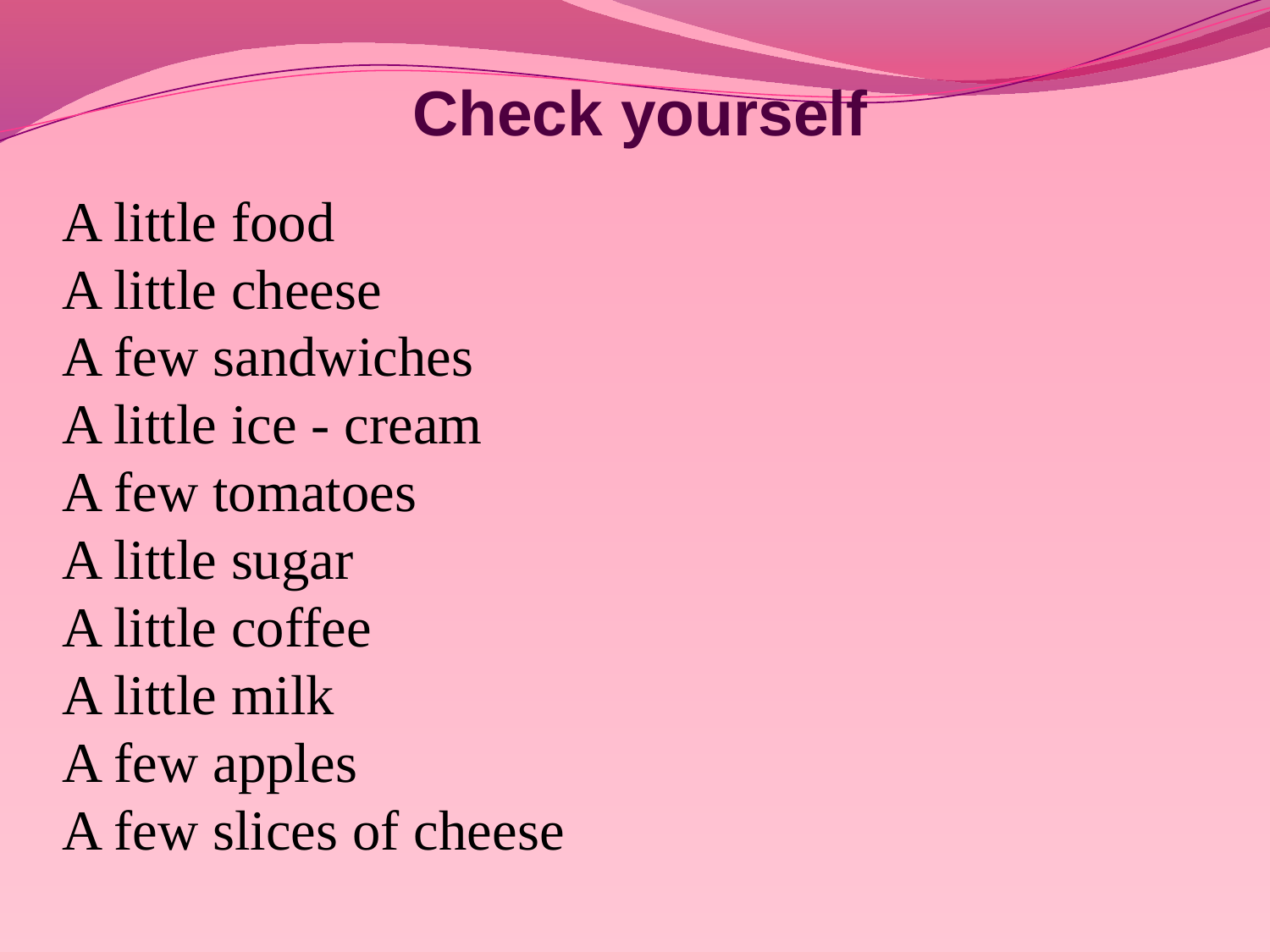

# Check yourself
A little food
A little cheese
A few sandwiches
A little ice - cream
A few tomatoes
A little sugar
A little coffee
A little milk
A few apples
A few slices of cheese